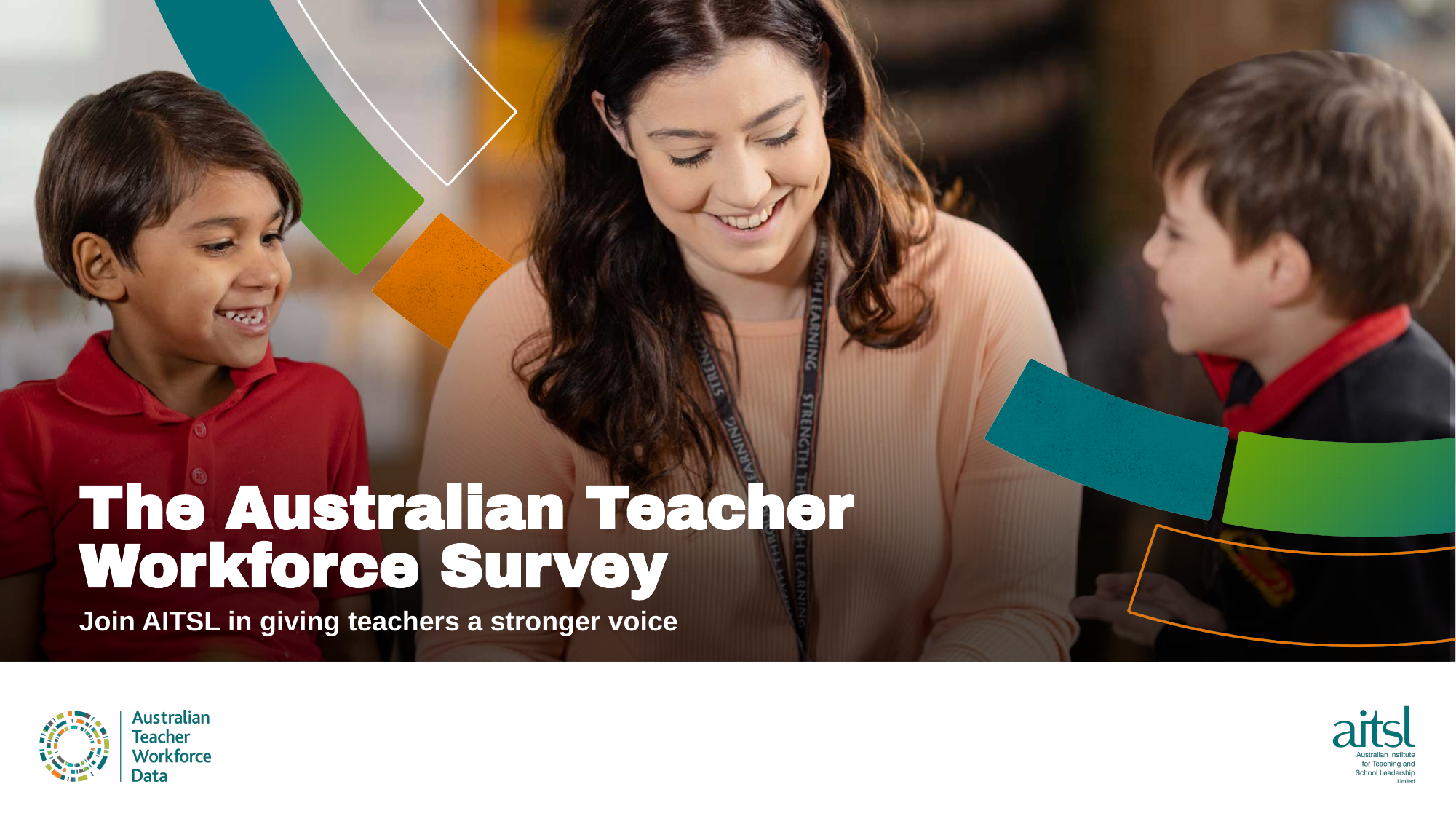

The Australian Teacher Workforce Survey
Join AITSL in giving teachers a stronger voice